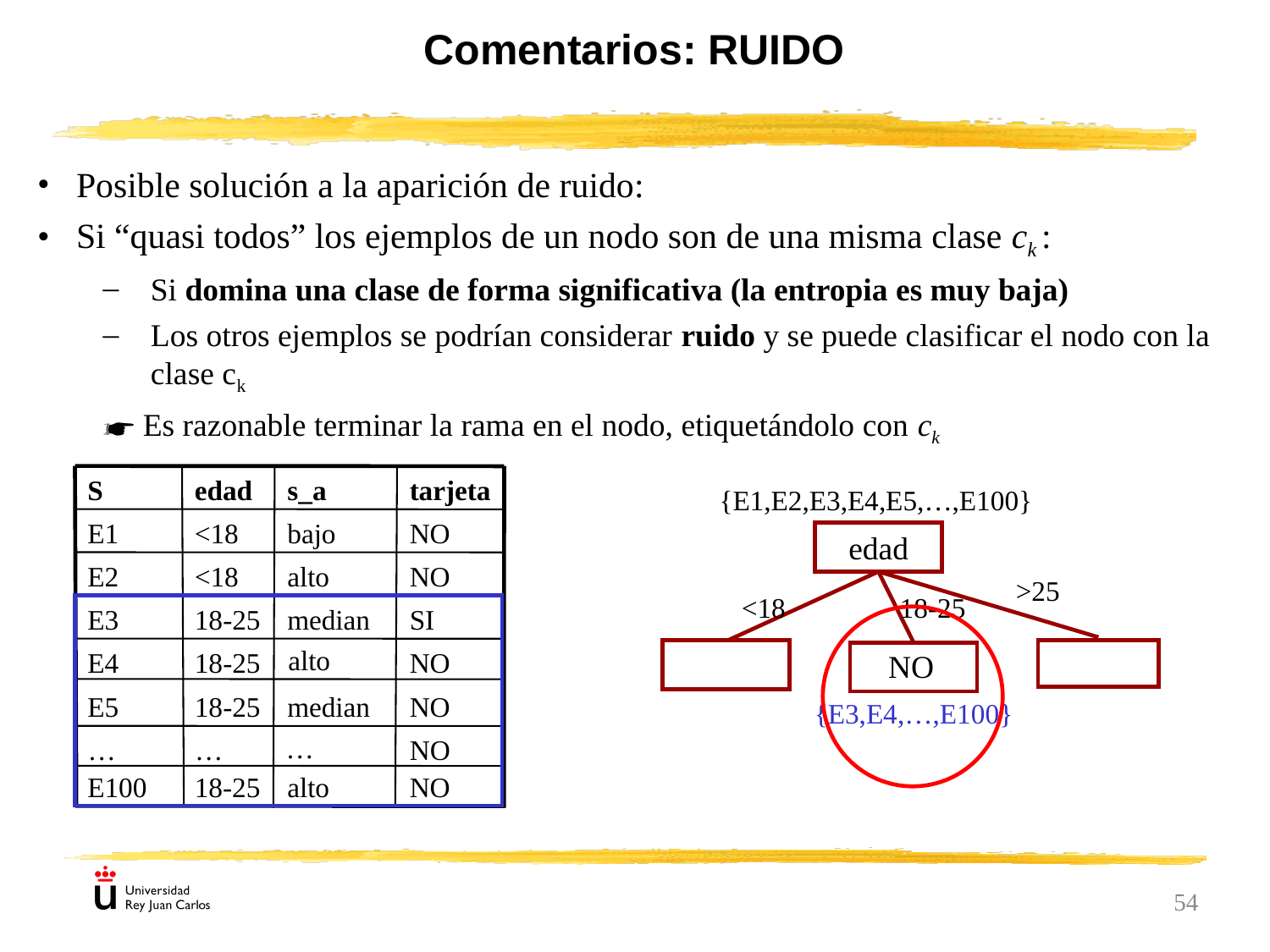

Comentarios: RUIDO
 Posible solución a la aparición de ruido:
 Si “quasi todos” los ejemplos de un nodo son de una misma clase ck :
Si domina una clase de forma significativa (la entropia es muy baja)
Los otros ejemplos se podrían considerar ruido y se puede clasificar el nodo con la clase ck
☛ Es razonable terminar la rama en el nodo, etiquetándolo con ck
S

edad

s_a

tarjeta

E1

<18
bajo
NO
E2

<18
alto
NO
E3

18-25
median
SI
alto
E4

18-25
NO

E5
18-25
median
NO
{E1,E2,E3,E4,E5,…,E100}
edad
>25

<18
18-25

NO
{E3,E4,…,E100}
…

…
…
NO
E100
18-25
alto
NO

54